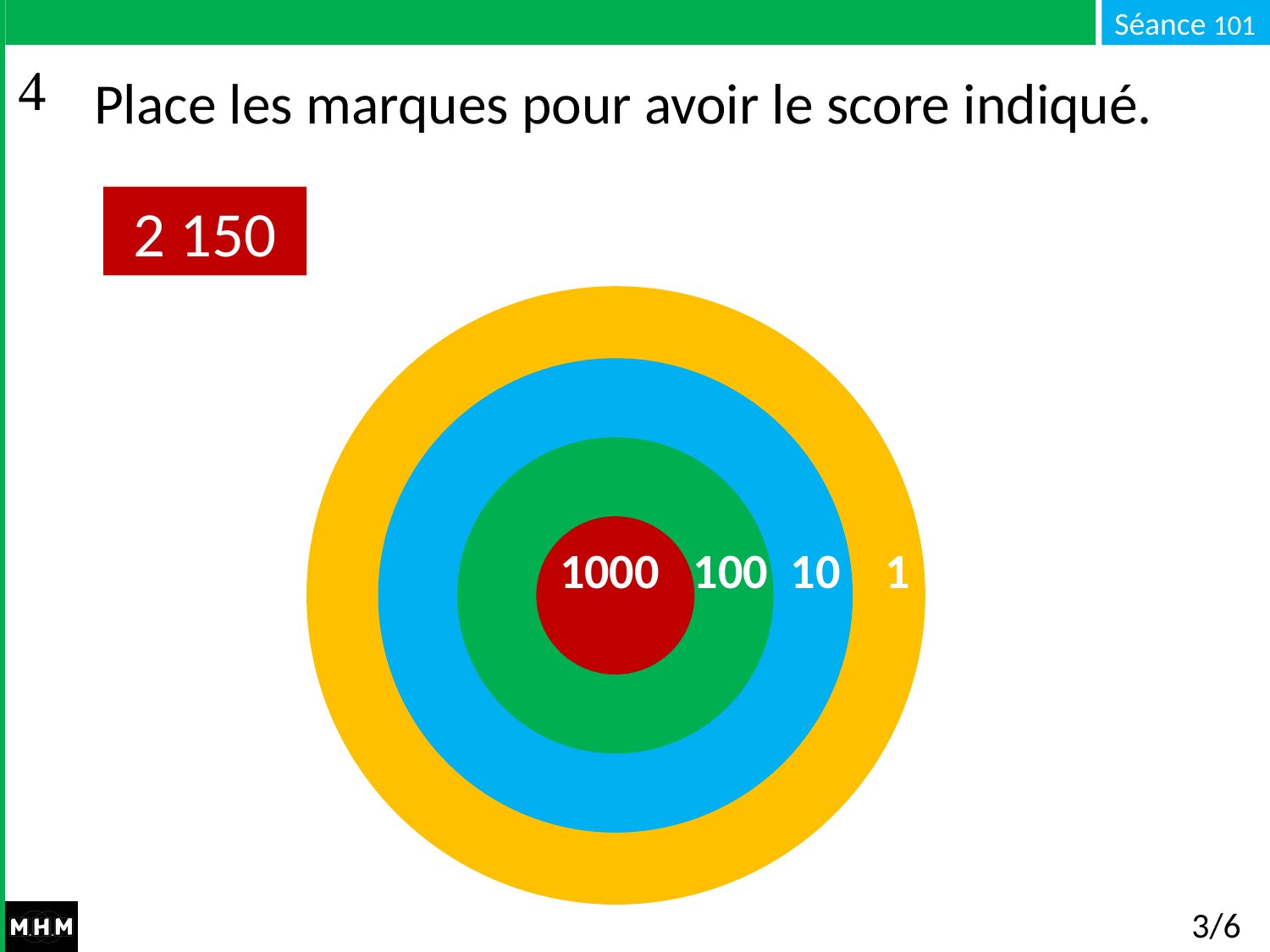

# Place les marques pour avoir le score indiqué.
2 150

 1000   100  10    1
3/6